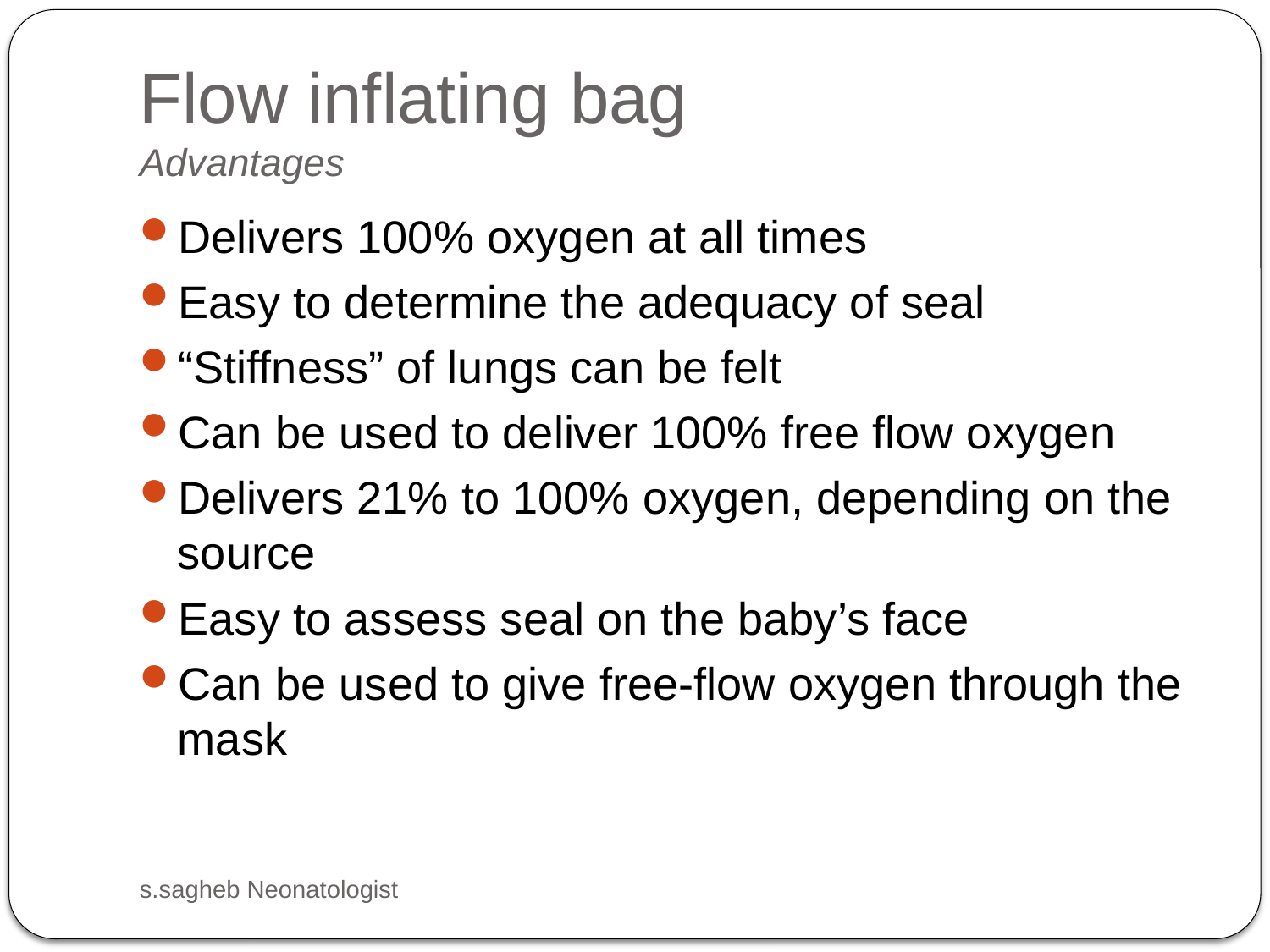

# Flow inflating bag Advantages
Delivers 100% oxygen at all times
Easy to determine the adequacy of seal
“Stiffness” of lungs can be felt
Can be used to deliver 100% free flow oxygen
Delivers 21% to 100% oxygen, depending on the source
Easy to assess seal on the baby’s face
Can be used to give free-flow oxygen through the mask

s.sagheb Neonatologist